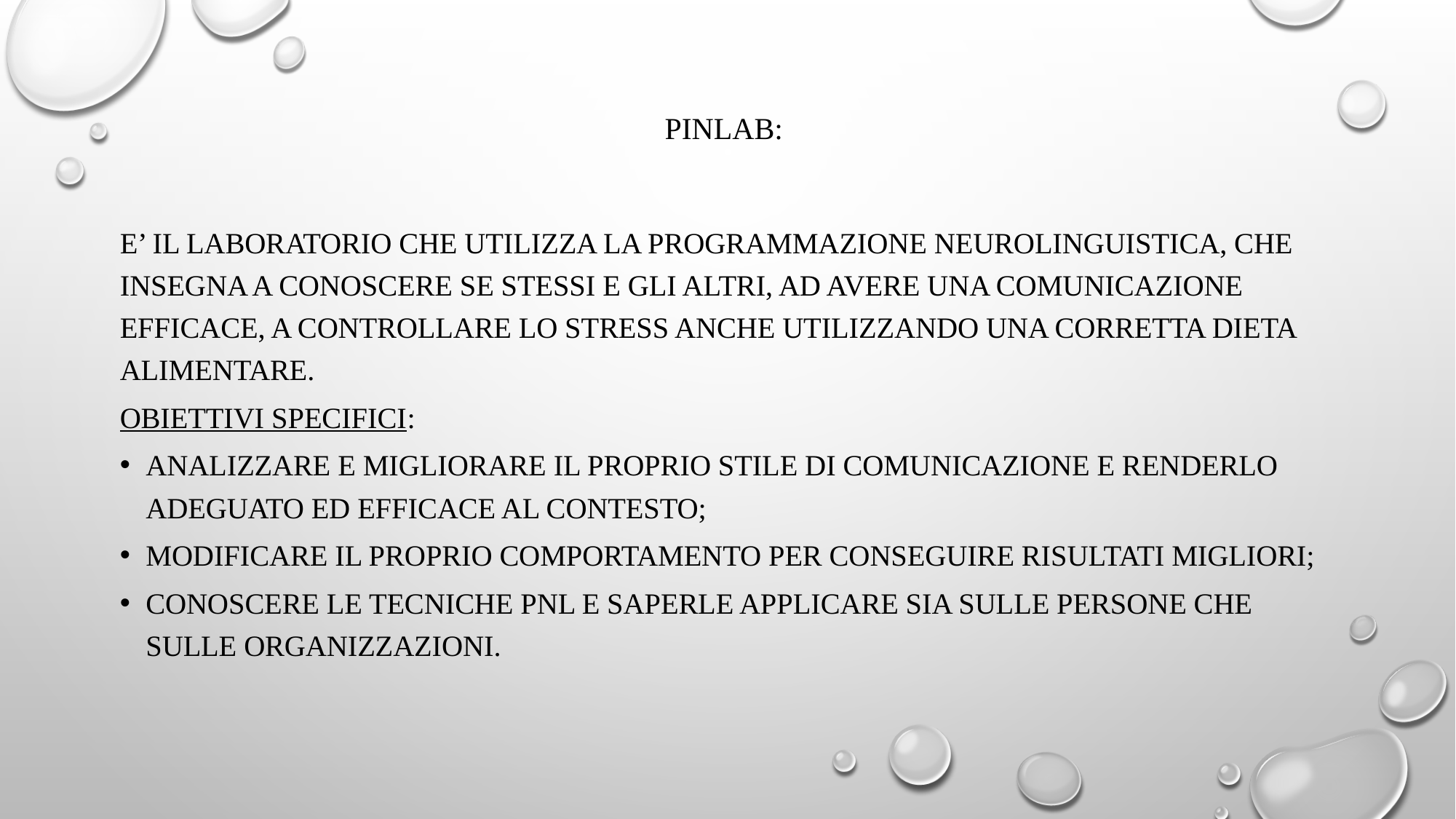

# PINLAB:

E’ il laboratorio che utilizza la Programmazione Neurolinguistica, che insegna a conoscere se stessi e gli altri, ad avere una comunicazione efficace, a controllare lo stress anche utilizzando una corretta dieta alimentare.
Obiettivi specifici:
Analizzare e migliorare il proprio stile di comunicazione e renderlo adeguato ed efficace al contesto;
Modificare il proprio comportamento per conseguire risultati migliori;
Conoscere le tecniche PNL e saperle applicare sia sulle persone che sulle organizzazioni.